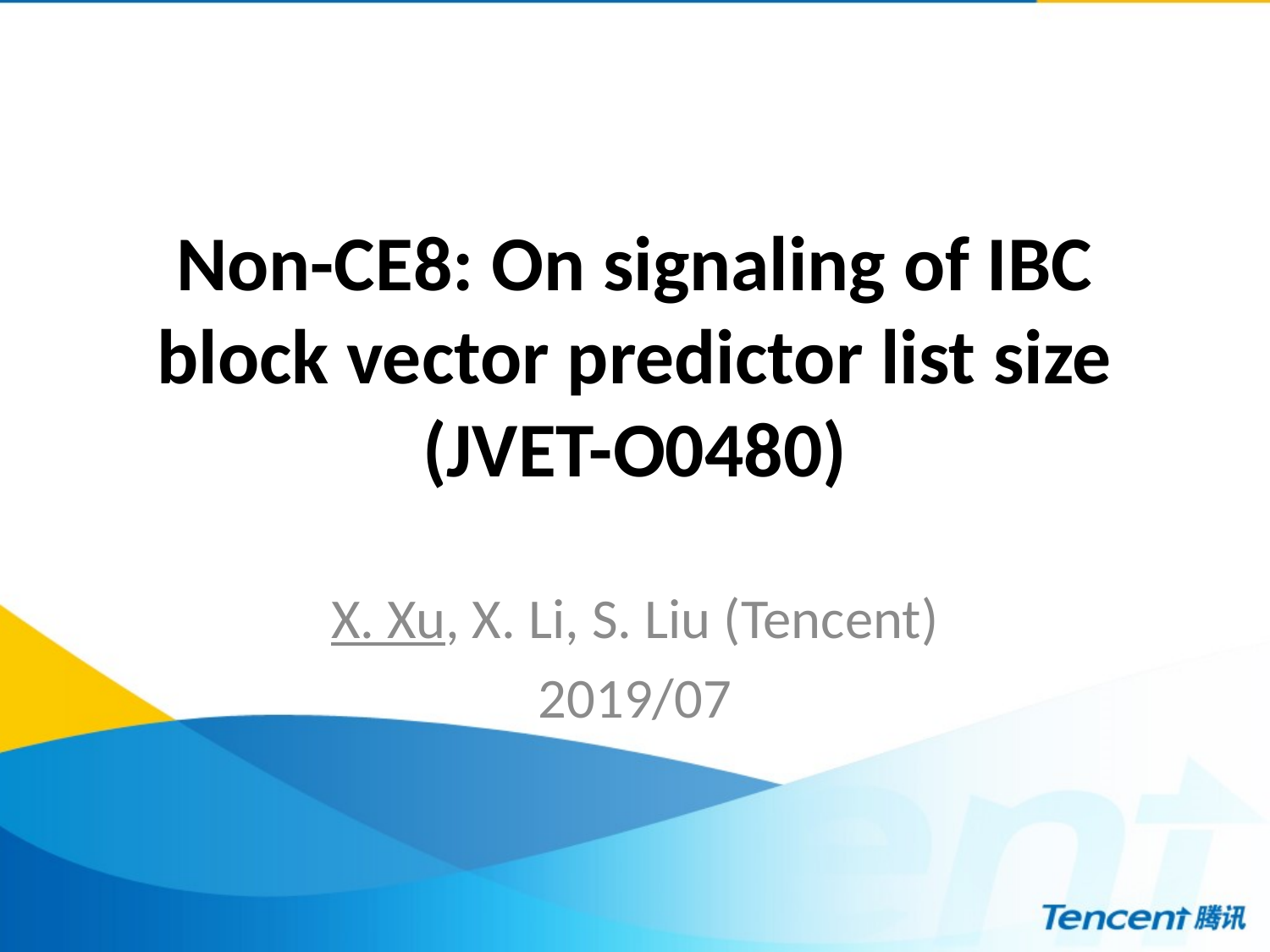

# Non-CE8: On signaling of IBC block vector predictor list size (JVET-O0480)
X. Xu, X. Li, S. Liu (Tencent)
2019/07